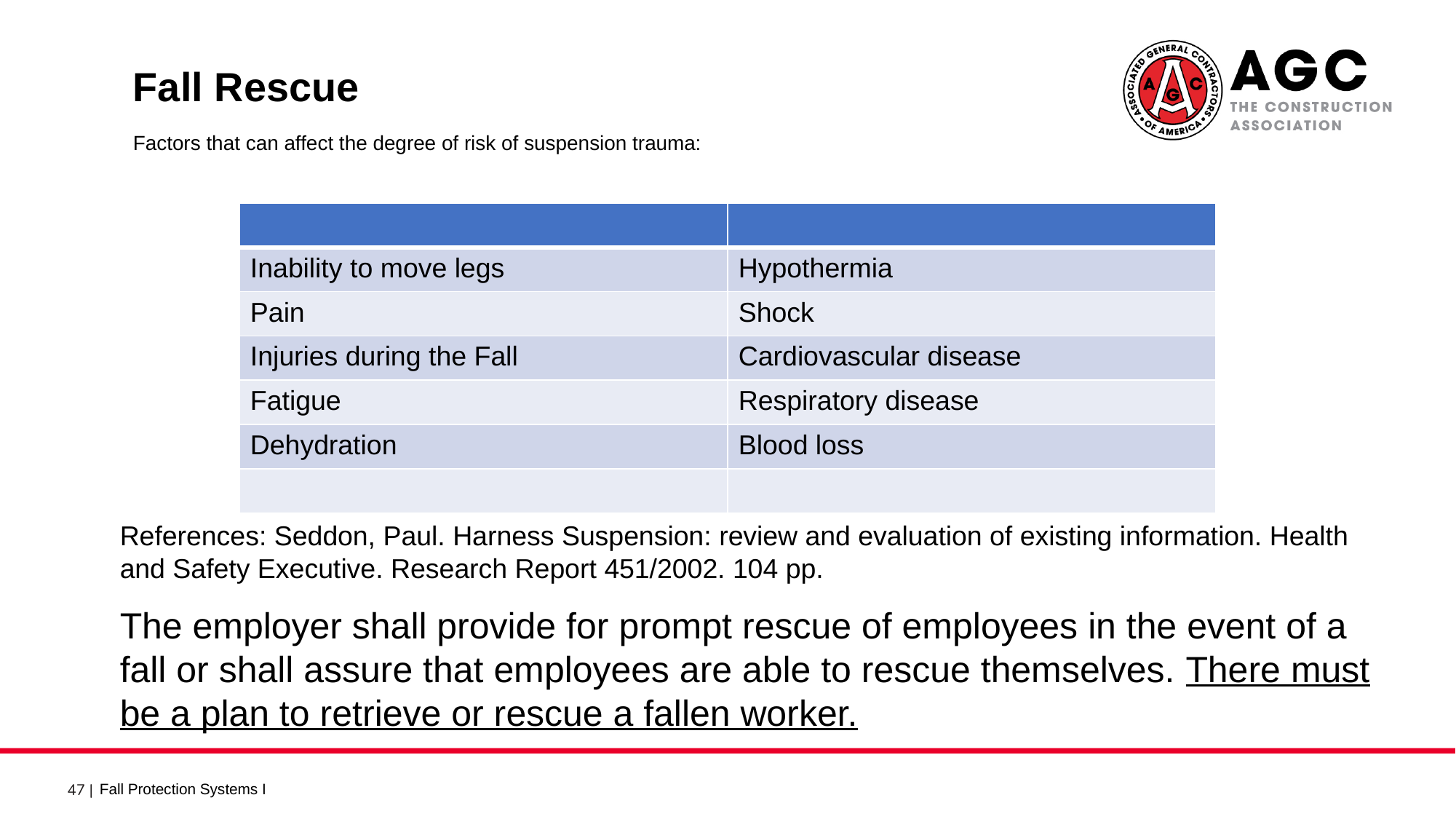

Fall Rescue
Factors that can affect the degree of risk of suspension trauma:2
|  |  |
| --- | --- |
| Inability to move legs | Hypothermia |
| Pain | Shock |
| Injuries during the Fall | Cardiovascular disease |
| Fatigue | Respiratory disease |
| Dehydration | Blood loss |
|  |  |
References: Seddon, Paul. Harness Suspension: review and evaluation of existing information. Health and Safety Executive. Research Report 451/2002. 104 pp.
The employer shall provide for prompt rescue of employees in the event of a fall or shall assure that employees are able to rescue themselves. There must be a plan to retrieve or rescue a fallen worker.
Fall Protection Systems I